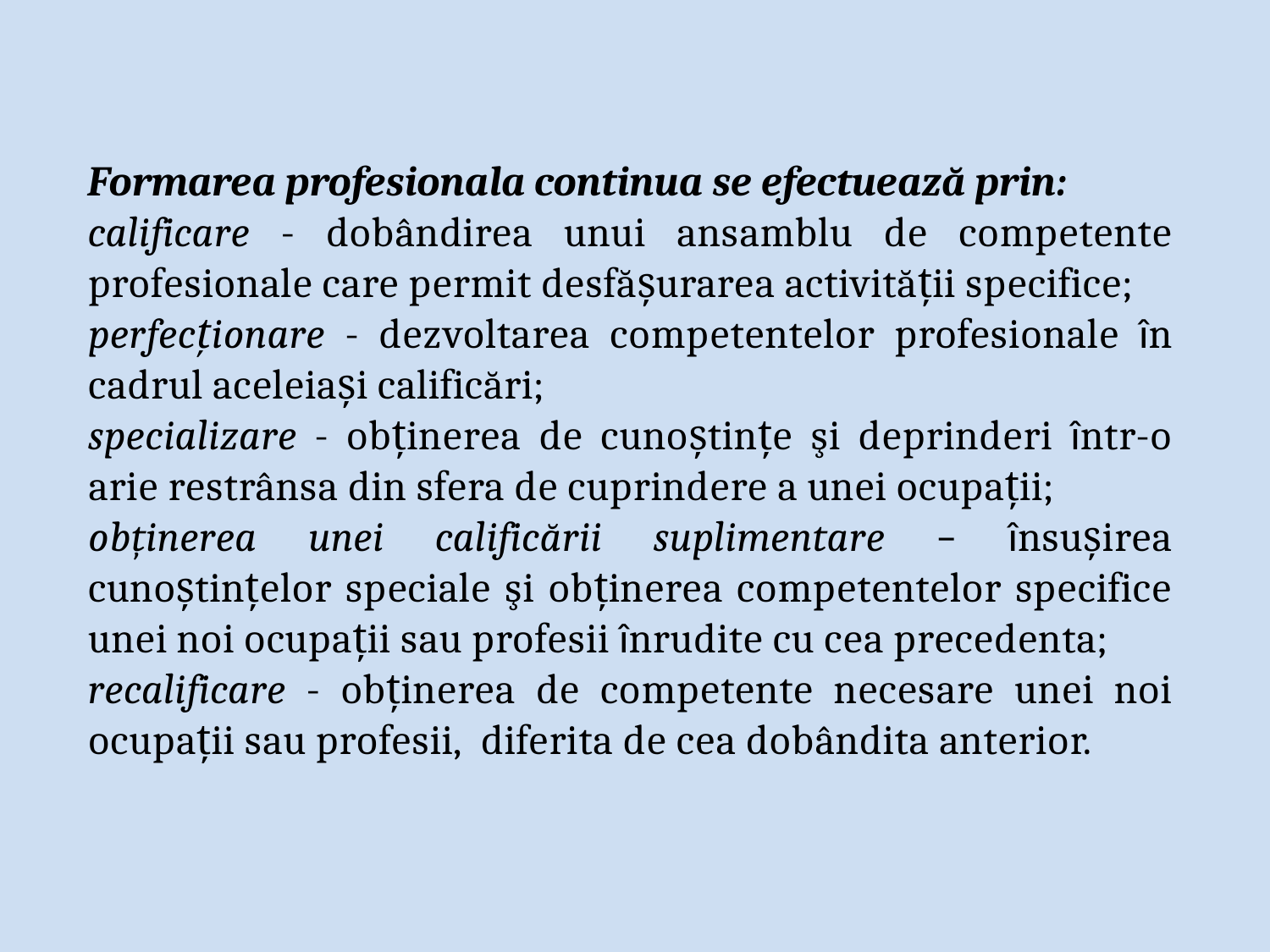

Formarea profesionala continua se efectuează prin:
calificare - dobândirea unui ansamblu de competente profesionale care permit desfășurarea activității specifice;
perfecționare - dezvoltarea competentelor profesionale în cadrul aceleiași calificări;
specializare - obținerea de cunoștințe şi deprinderi într-o arie restrânsa din sfera de cuprindere a unei ocupații;
obţinerea unei calificării suplimentare – însușirea cunoștințelor speciale şi obținerea competentelor specifice unei noi ocupații sau profesii înrudite cu cea precedenta;
recalificare - obținerea de competente necesare unei noi ocupații sau profesii,  diferita de cea dobândita anterior.